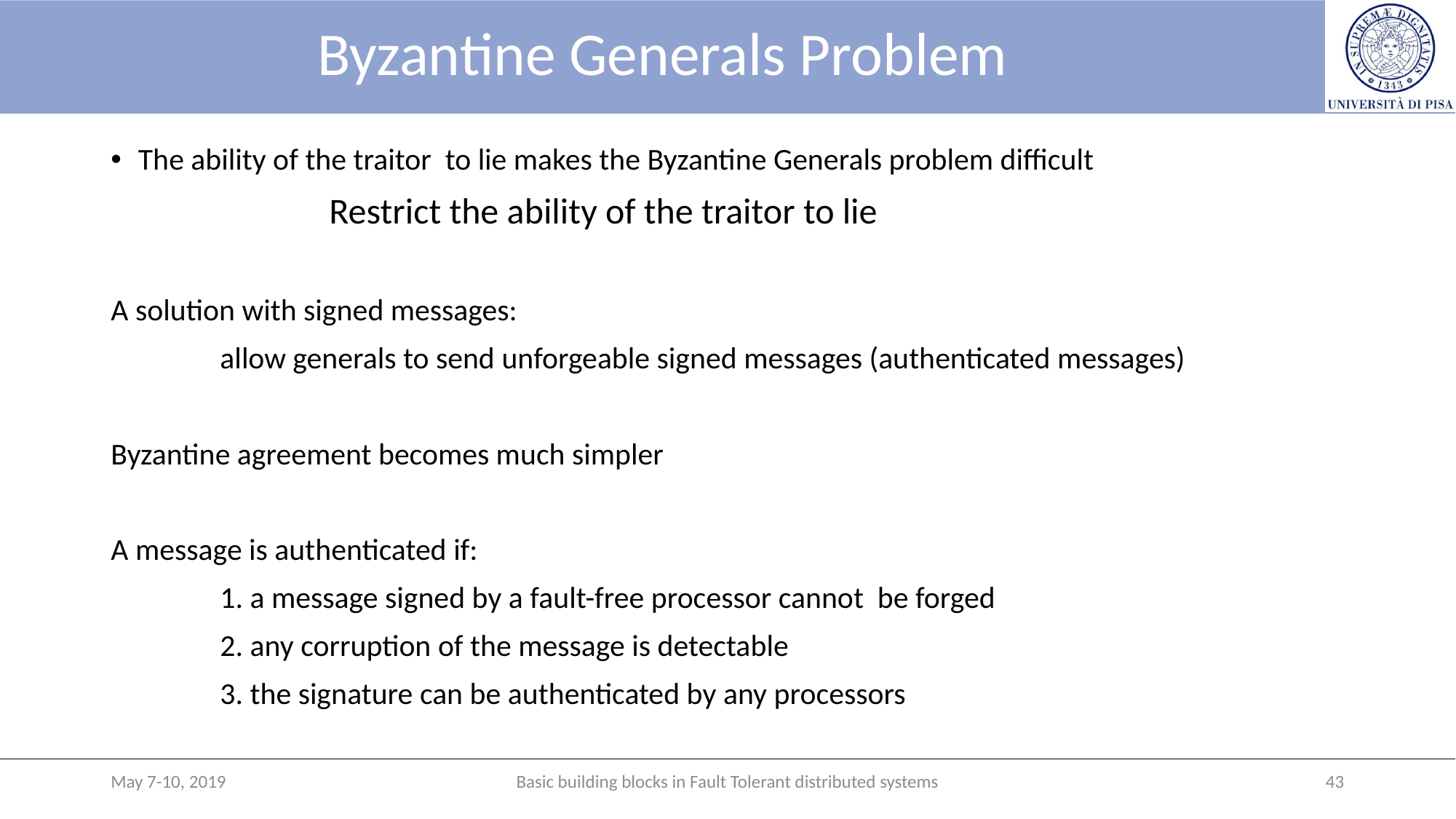

# Byzantine Generals Problem
The ability of the traitor  to lie makes the Byzantine Generals problem difficult
		Restrict the ability of the traitor to lie

A solution with signed messages:
	allow generals to send unforgeable signed messages (authenticated messages)

Byzantine agreement becomes much simpler

A message is authenticated if:
	1. a message signed by a fault-free processor cannot  be forged
	2. any corruption of the message is detectable
	3. the signature can be authenticated by any processors
May 7-10, 2019
Basic building blocks in Fault Tolerant distributed systems
43